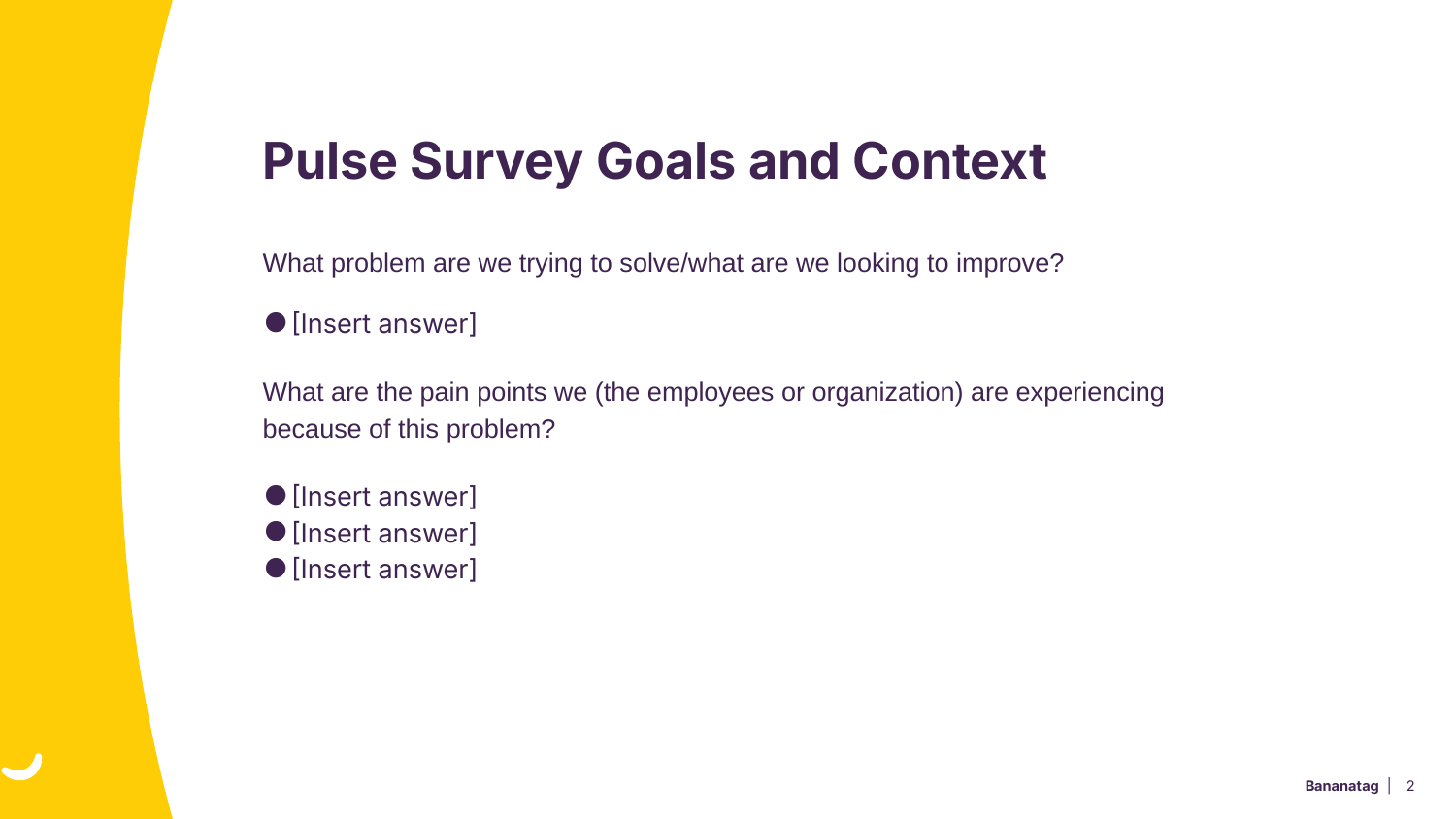

Pulse Survey Goals and Context
What problem are we trying to solve/what are we looking to improve?
[Insert answer]
What are the pain points we (the employees or organization) are experiencing because of this problem?
[Insert answer]
[Insert answer]
[Insert answer]